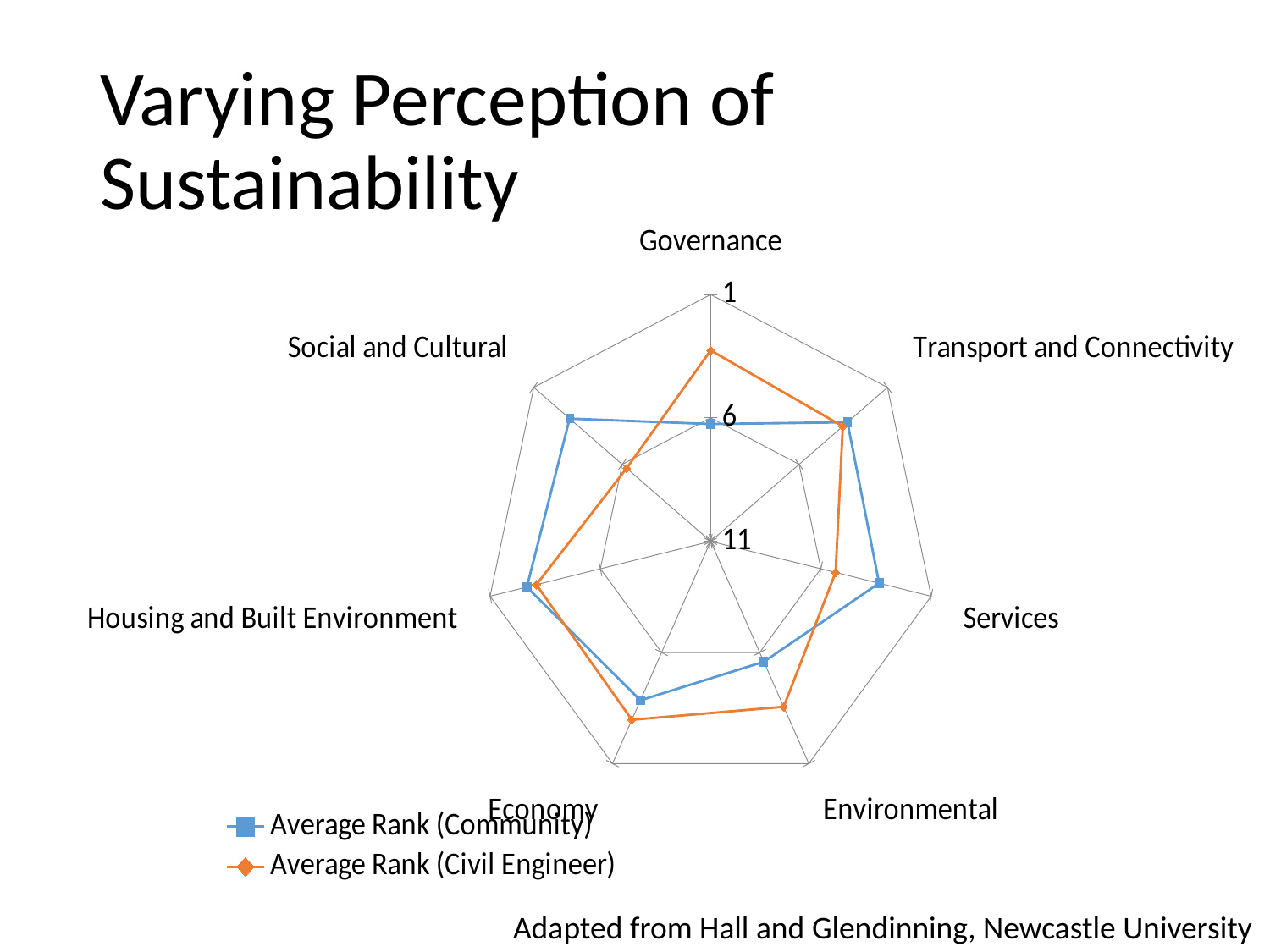

# Varying Perception of Sustainability

### Chart

| Category | Average Rank (Community) | Average Rank (Civil Engineer) |
|---|---|---|
| Governance | 6.25 | 3.263888888888889 |
| Transport and Connectivity | 3.263888888888889 | 3.5277777777777777 |
| Services | 3.361111111111111 | 5.333333333333333 |
| Environmental | 5.583333333333333 | 3.5555555555555554 |
| Economy | 3.8472222222222223 | 2.9722222222222223 |
| Housing and Built Environment | 2.6666666666666665 | 3.0972222222222223 |
| Social and Cultural | 3.0277777777777777 | 6.25 |
Adapted from Hall and Glendinning, Newcastle University